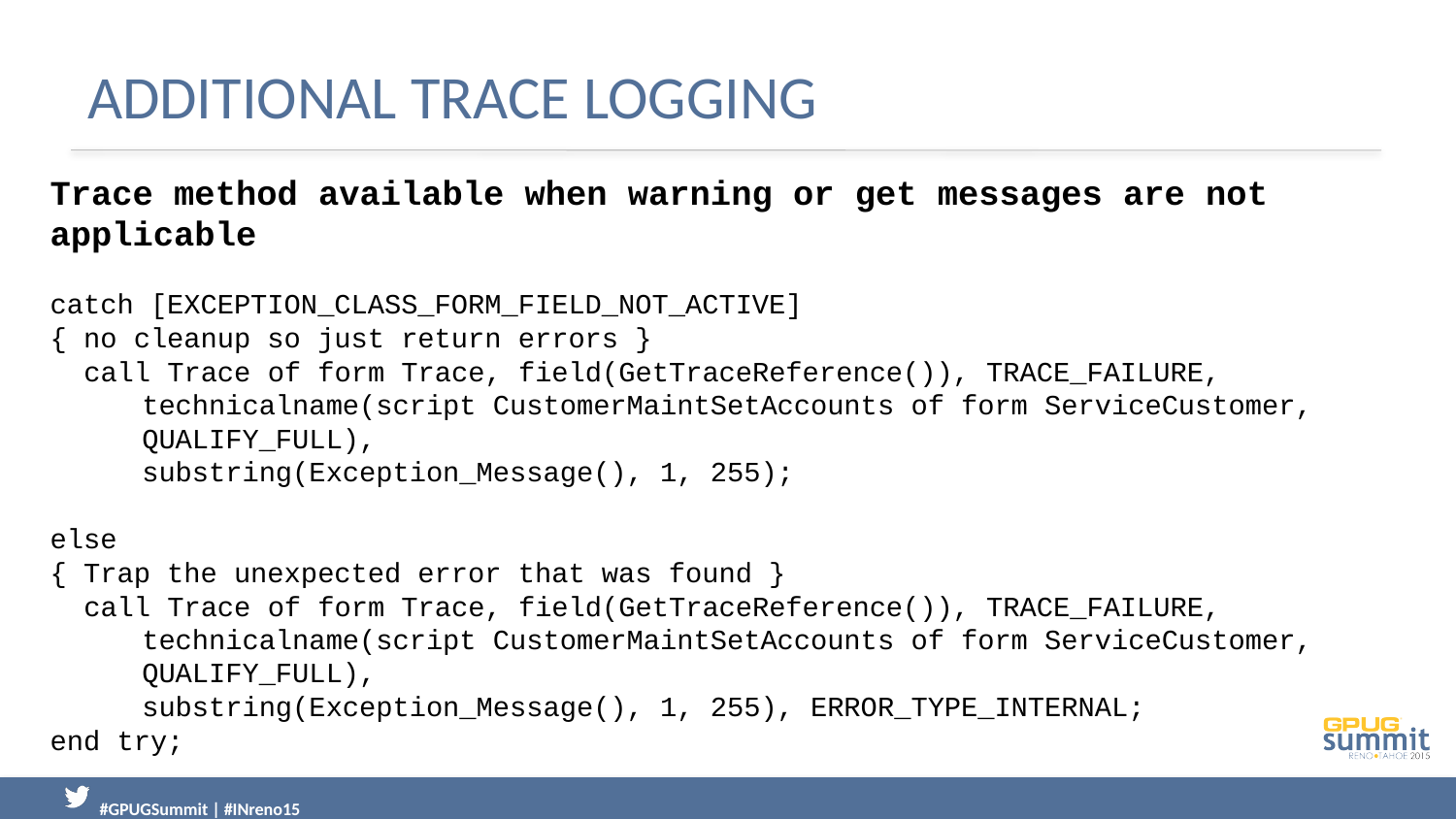

# Additional Trace Logging
Trace method available when warning or get messages are not applicable

catch [EXCEPTION_CLASS_FORM_FIELD_NOT_ACTIVE]
{ no cleanup so just return errors }
  call Trace of form Trace, field(GetTraceReference()), TRACE_FAILURE,
	technicalname(script CustomerMaintSetAccounts of form ServiceCustomer,
 		QUALIFY_FULL),
	substring(Exception_Message(), 1, 255);

else
{ Trap the unexpected error that was found }
  call Trace of form Trace, field(GetTraceReference()), TRACE_FAILURE,
	technicalname(script CustomerMaintSetAccounts of form ServiceCustomer,
		QUALIFY_FULL),
	substring(Exception_Message(), 1, 255), ERROR_TYPE_INTERNAL;
end try;